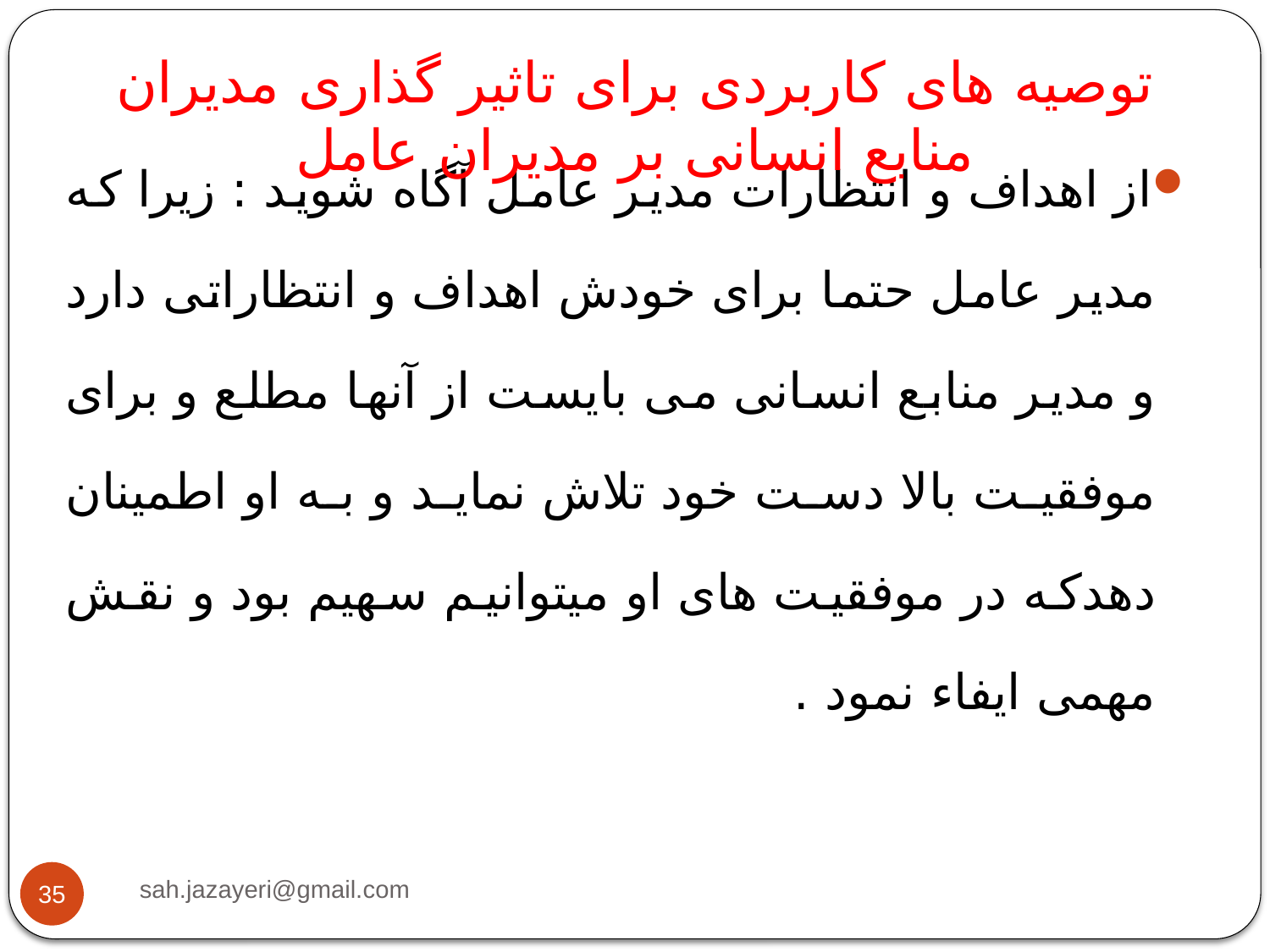

# توصیه های کاربردی برای تاثیر گذاری مدیران منابع انسانی بر مدیران عامل
از اهداف و انتظارات مدیر عامل آگاه شوید : زیرا که مدیر عامل حتما برای خودش اهداف و انتظاراتی دارد و مدیر منابع انسانی می بایست از آنها مطلع و برای موفقیت بالا دست خود تلاش نماید و به او اطمینان دهدکه در موفقیت های او میتوانیم سهیم بود و نقش مهمی ایفاء نمود .
sah.jazayeri@gmail.com
35